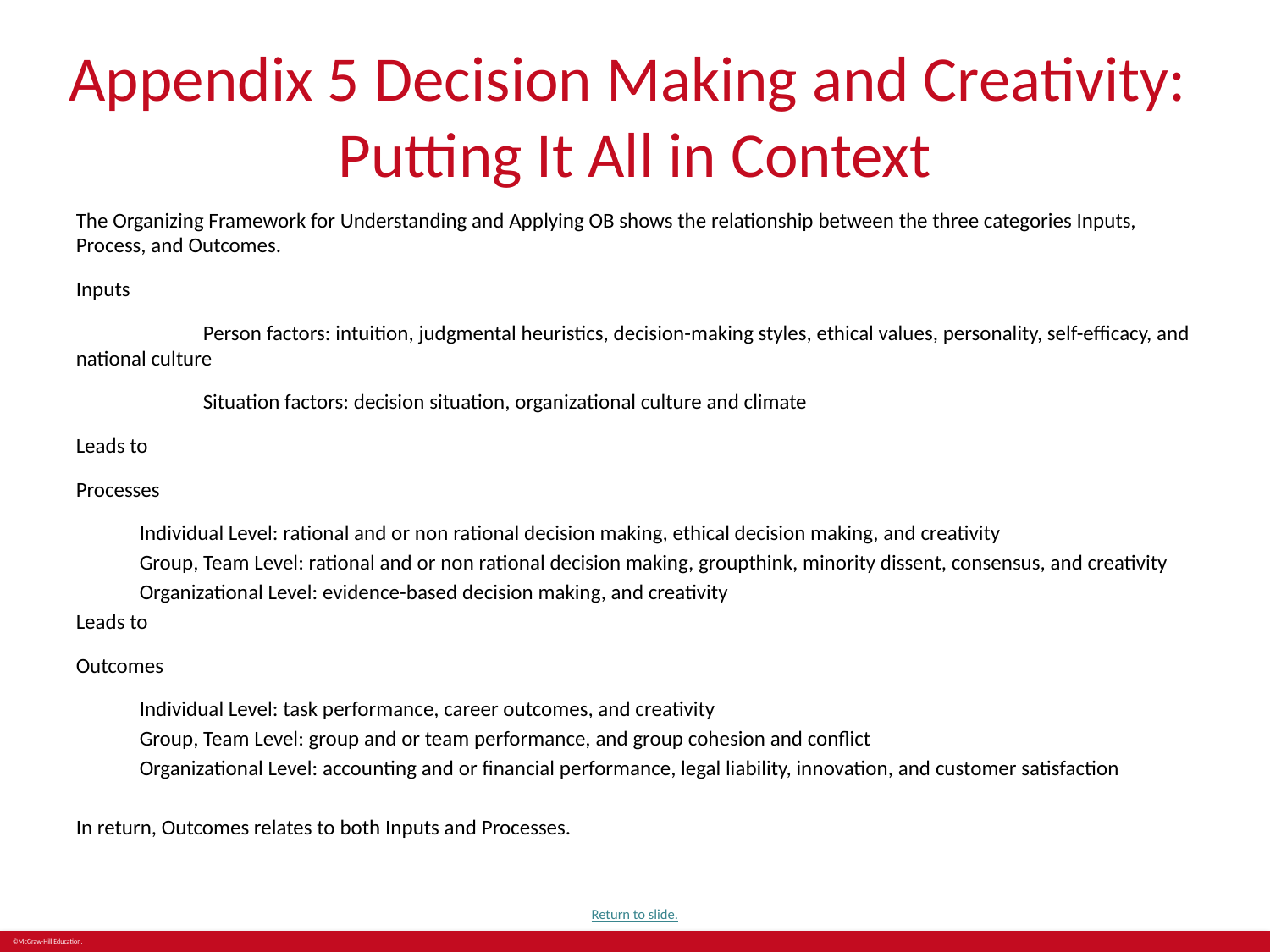

# Appendix 5 Decision Making and Creativity: Putting It All in Context
The Organizing Framework for Understanding and Applying OB shows the relationship between the three categories Inputs, Process, and Outcomes.
Inputs
	Person factors: intuition, judgmental heuristics, decision-making styles, ethical values, personality, self-efficacy, and national culture
	Situation factors: decision situation, organizational culture and climate
Leads to
Processes
Individual Level: rational and or non rational decision making, ethical decision making, and creativity
Group, Team Level: rational and or non rational decision making, groupthink, minority dissent, consensus, and creativity
Organizational Level: evidence-based decision making, and creativity
Leads to
Outcomes
Individual Level: task performance, career outcomes, and creativity
Group, Team Level: group and or team performance, and group cohesion and conflict
Organizational Level: accounting and or financial performance, legal liability, innovation, and customer satisfaction

In return, Outcomes relates to both Inputs and Processes.
Return to slide.